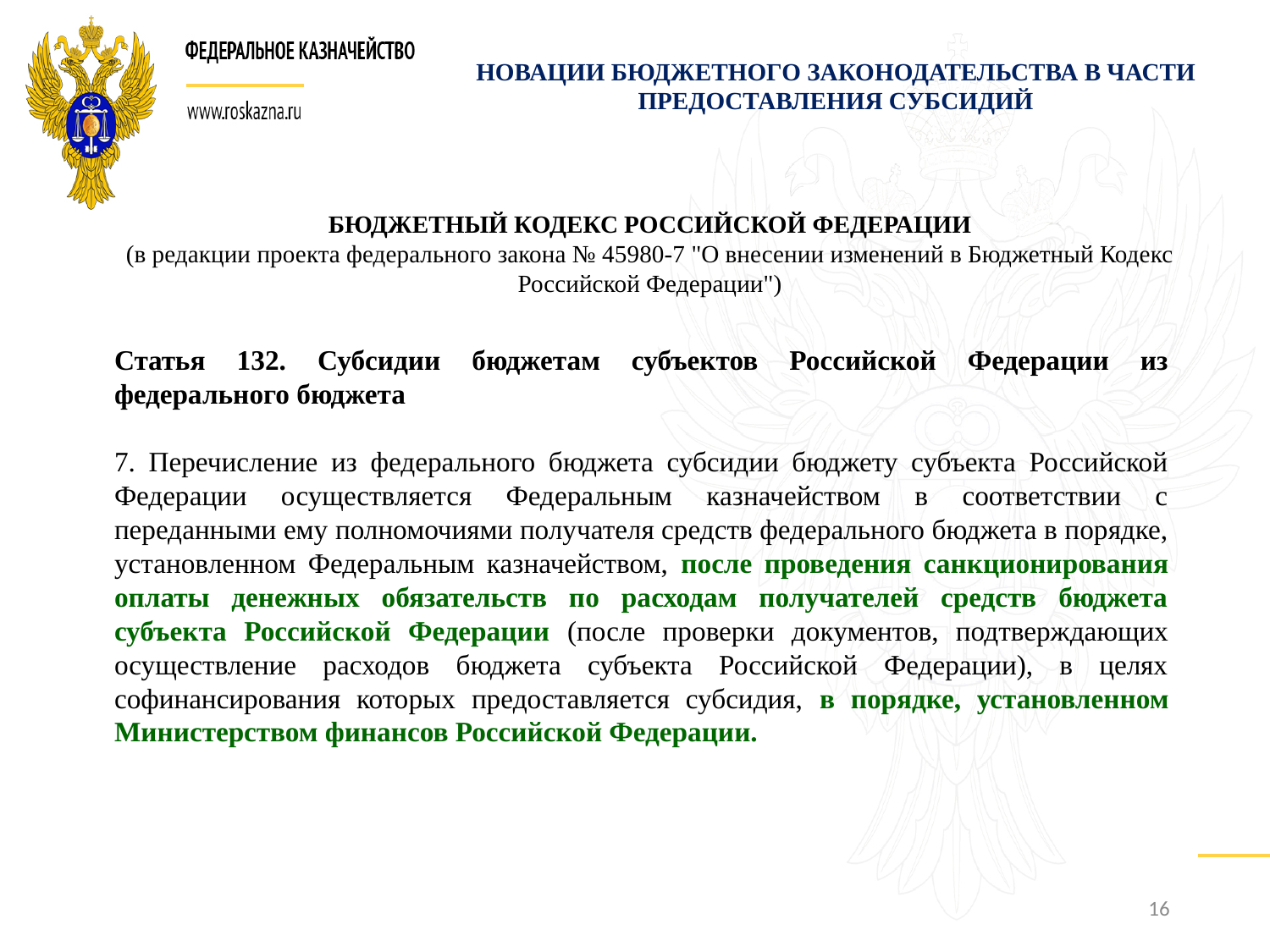

НОВАЦИИ БЮДЖЕТНОГО ЗАКОНОДАТЕЛЬСТВА В ЧАСТИ ПРЕДОСТАВЛЕНИЯ СУБСИДИЙ
БЮДЖЕТНЫЙ КОДЕКС РОССИЙСКОЙ ФЕДЕРАЦИИ
(в редакции проекта федерального закона № 45980-7 "О внесении изменений в Бюджетный Кодекс Российской Федерации")
Статья 132. Субсидии бюджетам субъектов Российской Федерации из федерального бюджета

7. Перечисление из федерального бюджета субсидии бюджету субъекта Российской Федерации осуществляется Федеральным казначейством в соответствии с переданными ему полномочиями получателя средств федерального бюджета в порядке, установленном Федеральным казначейством, после проведения санкционирования оплаты денежных обязательств по расходам получателей средств бюджета субъекта Российской Федерации (после проверки документов, подтверждающих осуществление расходов бюджета субъекта Российской Федерации), в целях софинансирования которых предоставляется субсидия, в порядке, установленном Министерством финансов Российской Федерации.
16